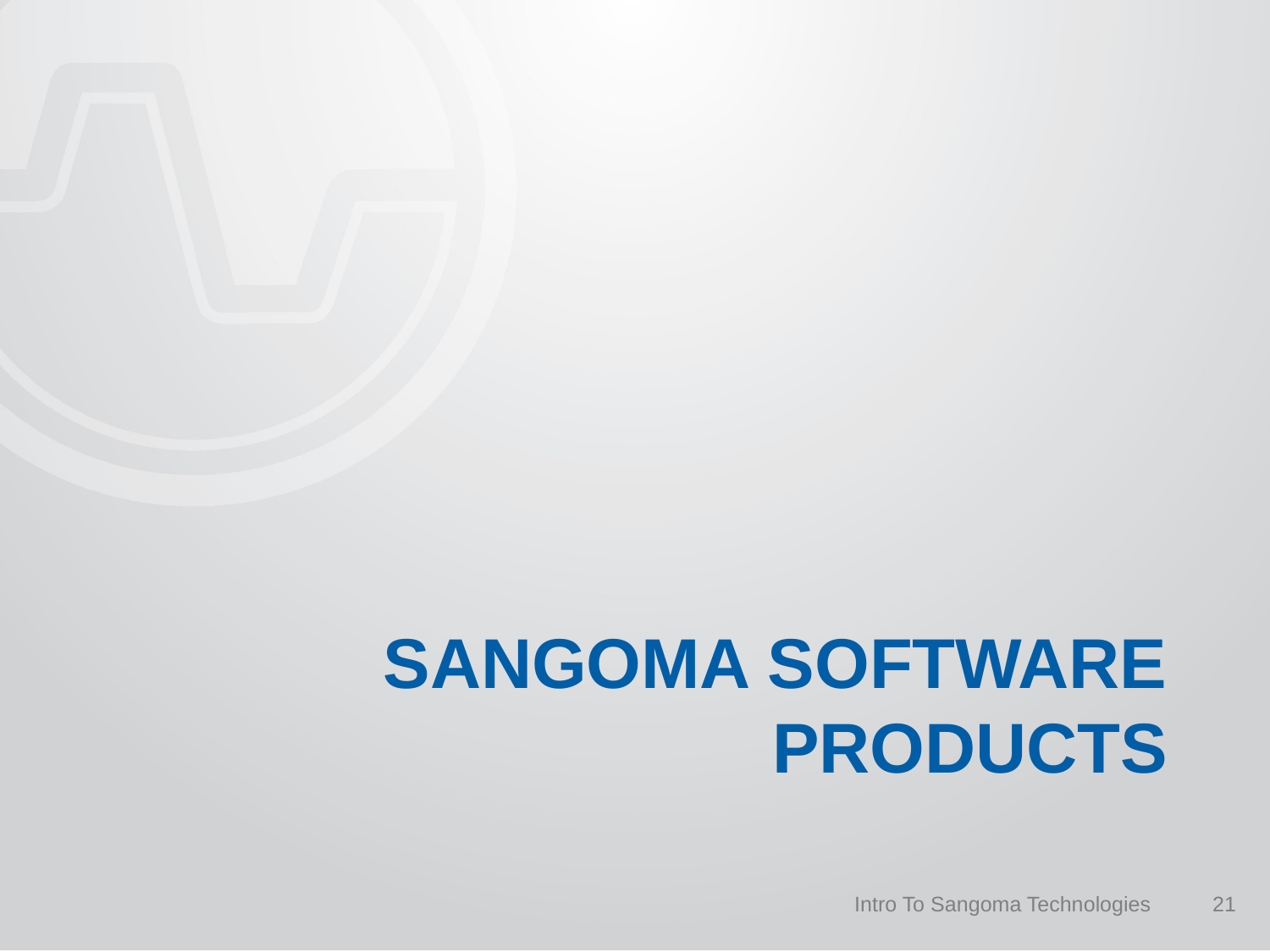

# Sangoma Software Products
Intro To Sangoma Technologies
21